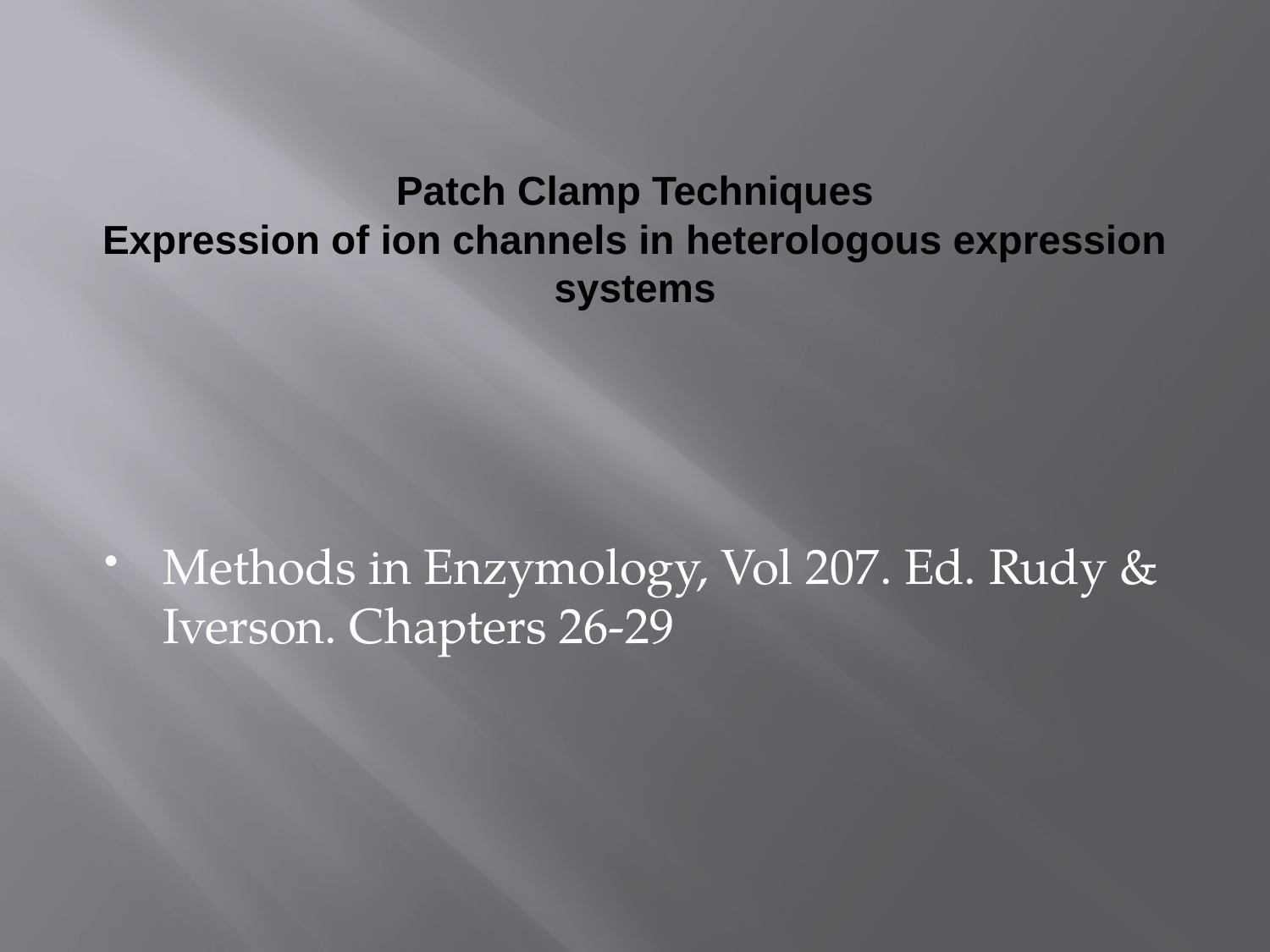

# Patch Clamp Techniques Expression of ion channels in heterologous expression systems
Methods in Enzymology, Vol 207. Ed. Rudy & Iverson. Chapters 26-29